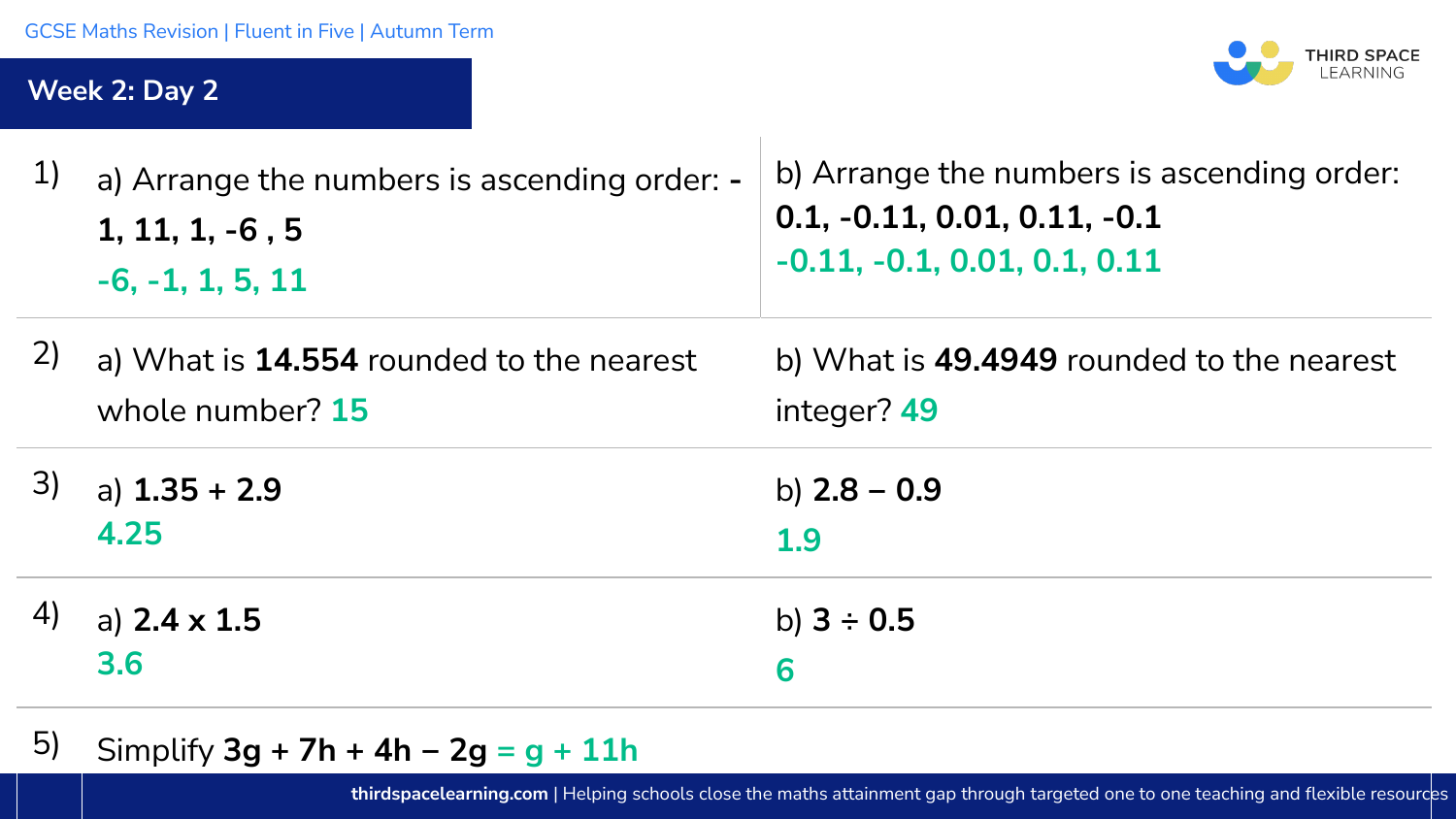

Week 2: Day 2
| 1) | a) Arrange the numbers is ascending order: -1, 11, 1, -6 , 5 -6, -1, 1, 5, 11 | b) Arrange the numbers is ascending order: 0.1, -0.11, 0.01, 0.11, -0.1 -0.11, -0.1, 0.01, 0.1, 0.11 |
| --- | --- | --- |
| 2) | a) What is 14.554 rounded to the nearest whole number? 15 | b) What is 49.4949 rounded to the nearest integer? 49 |
| 3) | a) 1.35 + 2.9 4.25 | b) 2.8 − 0.9 1.9 |
| 4) | a) 2.4 x 1.5 3.6 | b) 3 ÷ 0.5 6 |
| 5) | Simplify 3g + 7h + 4h − 2g = g + 11h |  |